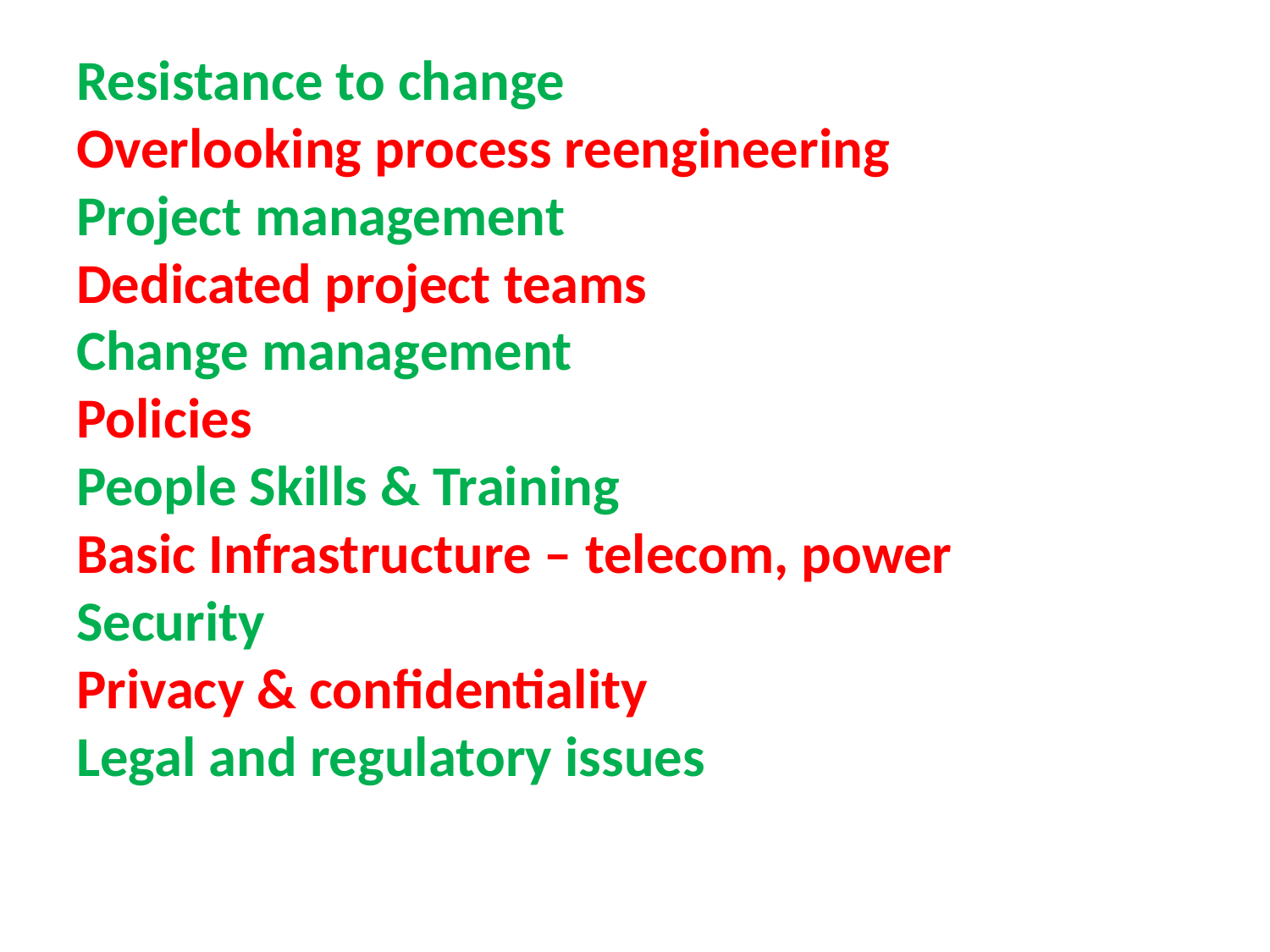

# Resistance to change Overlooking process reengineering Project management Dedicated project teams Change management Policies People Skills & Training Basic Infrastructure – telecom, power Security Privacy & confidentiality Legal and regulatory issues